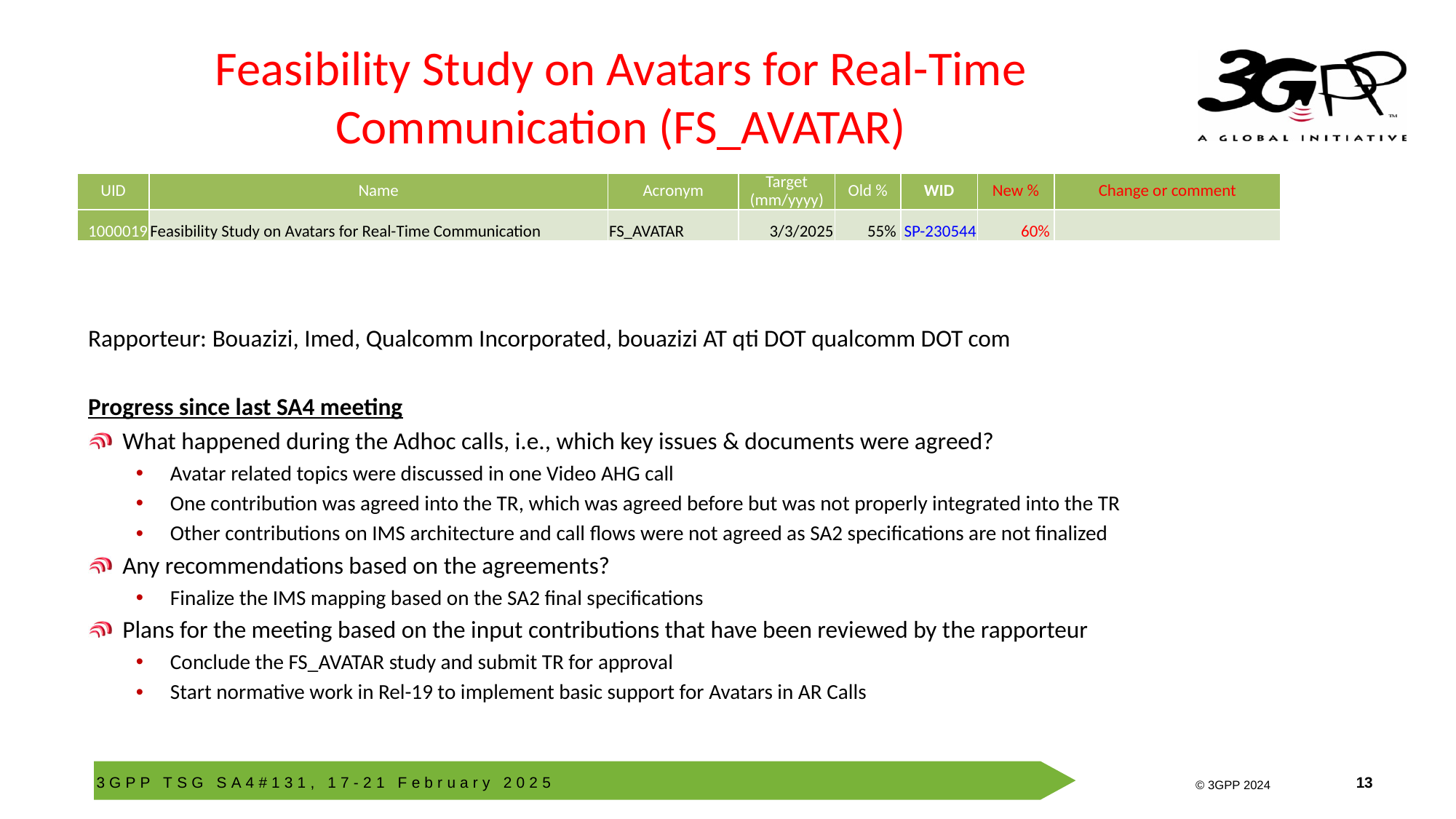

# Feasibility Study on Avatars for Real-Time Communication (FS_AVATAR)
| UID | Name | Acronym | Target (mm/yyyy) | Old % | WID | New % | Change or comment |
| --- | --- | --- | --- | --- | --- | --- | --- |
| 1000019 | Feasibility Study on Avatars for Real-Time Communication | FS\_AVATAR | 3/3/2025 | 55% | SP-230544 | 60% |  |
Rapporteur: Bouazizi, Imed, Qualcomm Incorporated, bouazizi AT qti DOT qualcomm DOT com

Progress since last SA4 meeting
What happened during the Adhoc calls, i.e., which key issues & documents were agreed?
Avatar related topics were discussed in one Video AHG call
One contribution was agreed into the TR, which was agreed before but was not properly integrated into the TR
Other contributions on IMS architecture and call flows were not agreed as SA2 specifications are not finalized
Any recommendations based on the agreements?
Finalize the IMS mapping based on the SA2 final specifications
Plans for the meeting based on the input contributions that have been reviewed by the rapporteur
Conclude the FS_AVATAR study and submit TR for approval
Start normative work in Rel-19 to implement basic support for Avatars in AR Calls